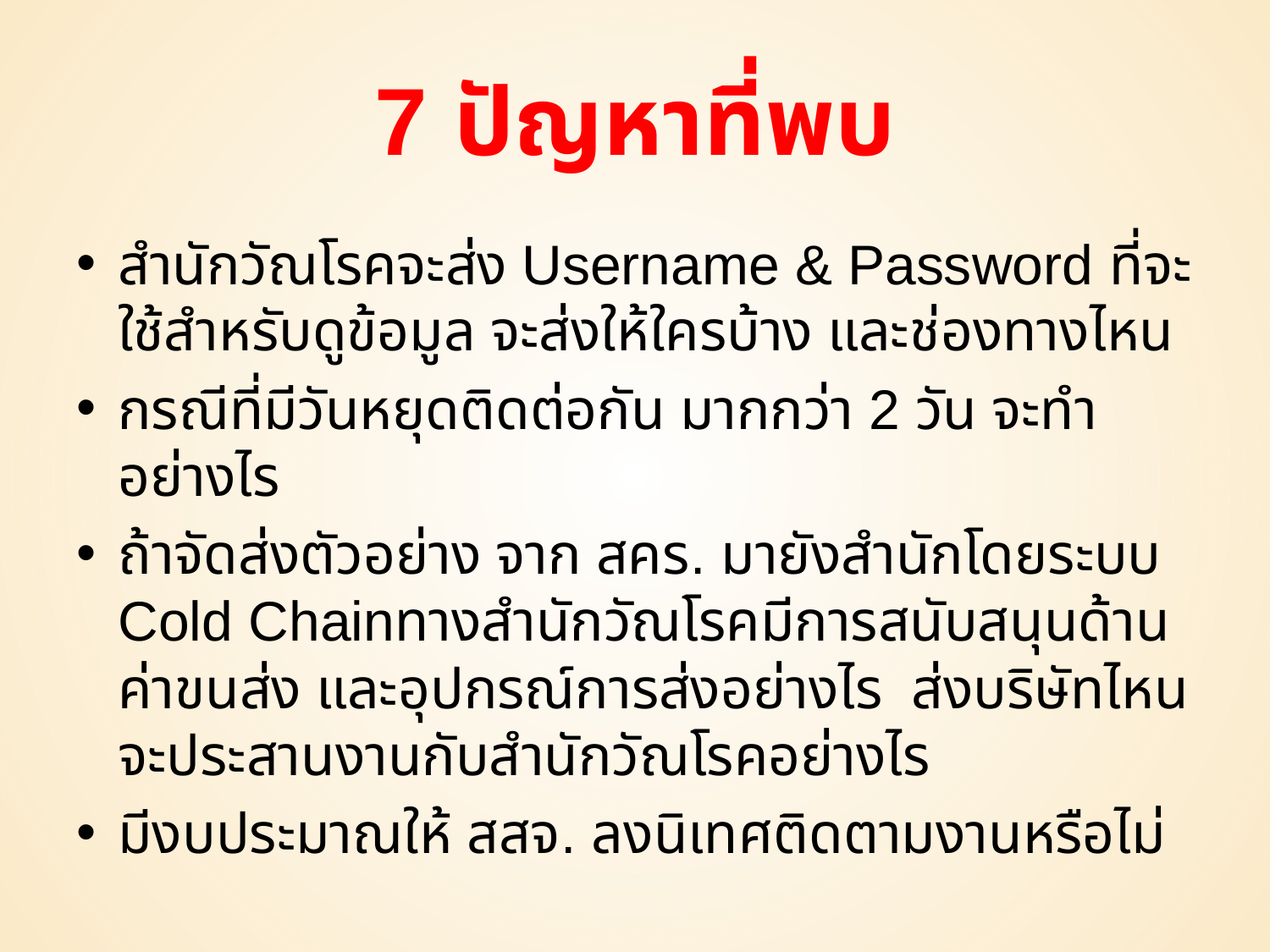

# 7 ปัญหาที่พบ
สำนักวัณโรคจะส่ง Username & Password ที่จะใช้สำหรับดูข้อมูล จะส่งให้ใครบ้าง และช่องทางไหน
กรณีที่มีวันหยุดติดต่อกัน มากกว่า 2 วัน จะทำอย่างไร
ถ้าจัดส่งตัวอย่าง จาก สคร. มายังสำนักโดยระบบ Cold Chainทางสำนักวัณโรคมีการสนับสนุนด้านค่าขนส่ง และอุปกรณ์การส่งอย่างไร  ส่งบริษัทไหน จะประสานงานกับสำนักวัณโรคอย่างไร
มีงบประมาณให้ สสจ. ลงนิเทศติดตามงานหรือไม่